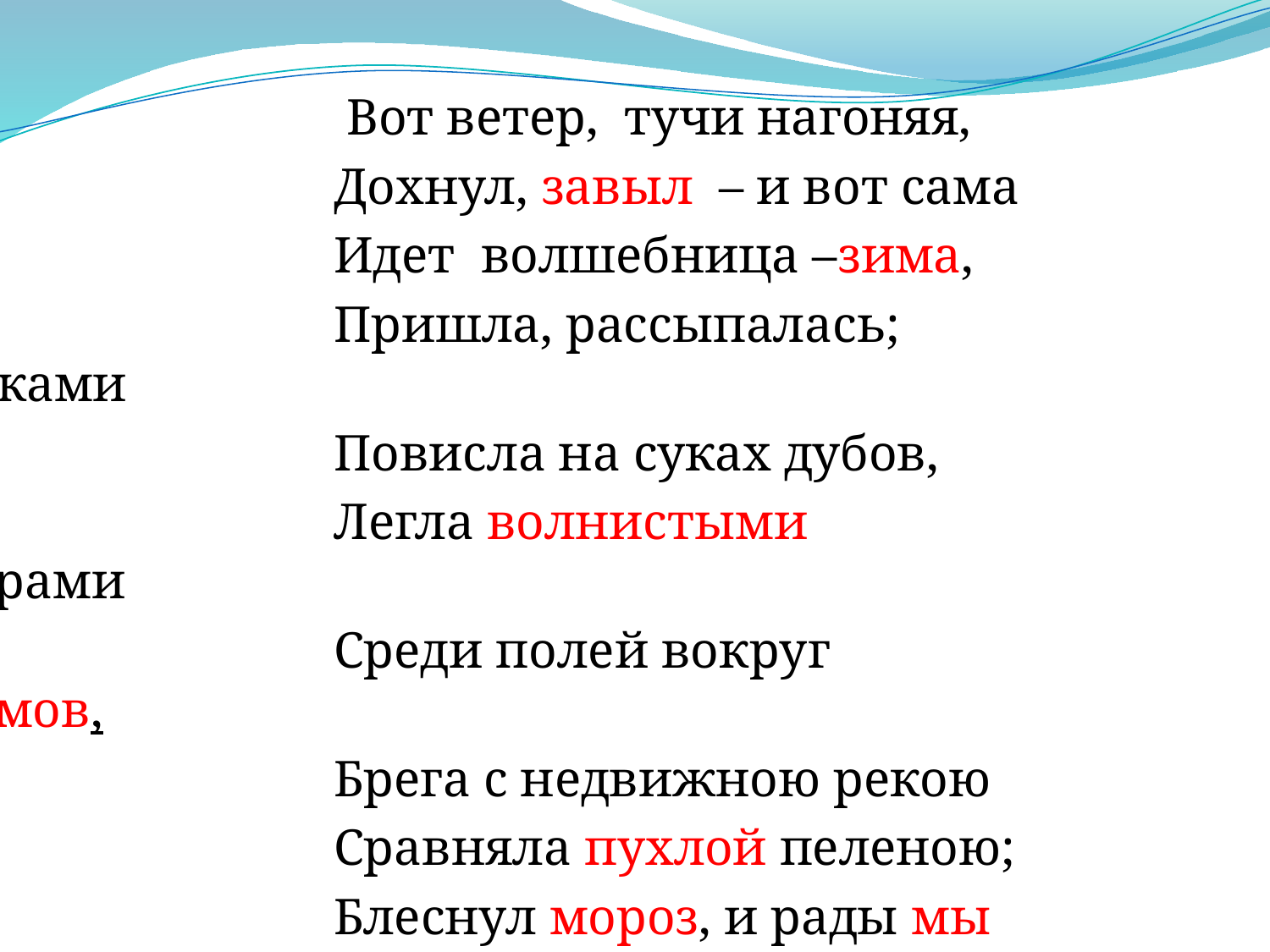

#
                                  Вот ветер,  тучи нагоняя,
                                 Дохнул, завыл  – и вот сама
                                 Идет  волшебница –зима,
                                 Пришла, рассыпалась; клоками
                                 Повисла на суках дубов,
                                 Легла волнистыми коврами
                                 Среди полей вокруг холмов,
                                 Брега с недвижною рекою
                                 Сравняла пухлой пеленою;
                                 Блеснул мороз, и рады мы
                                 Проказам матушки  -зимы